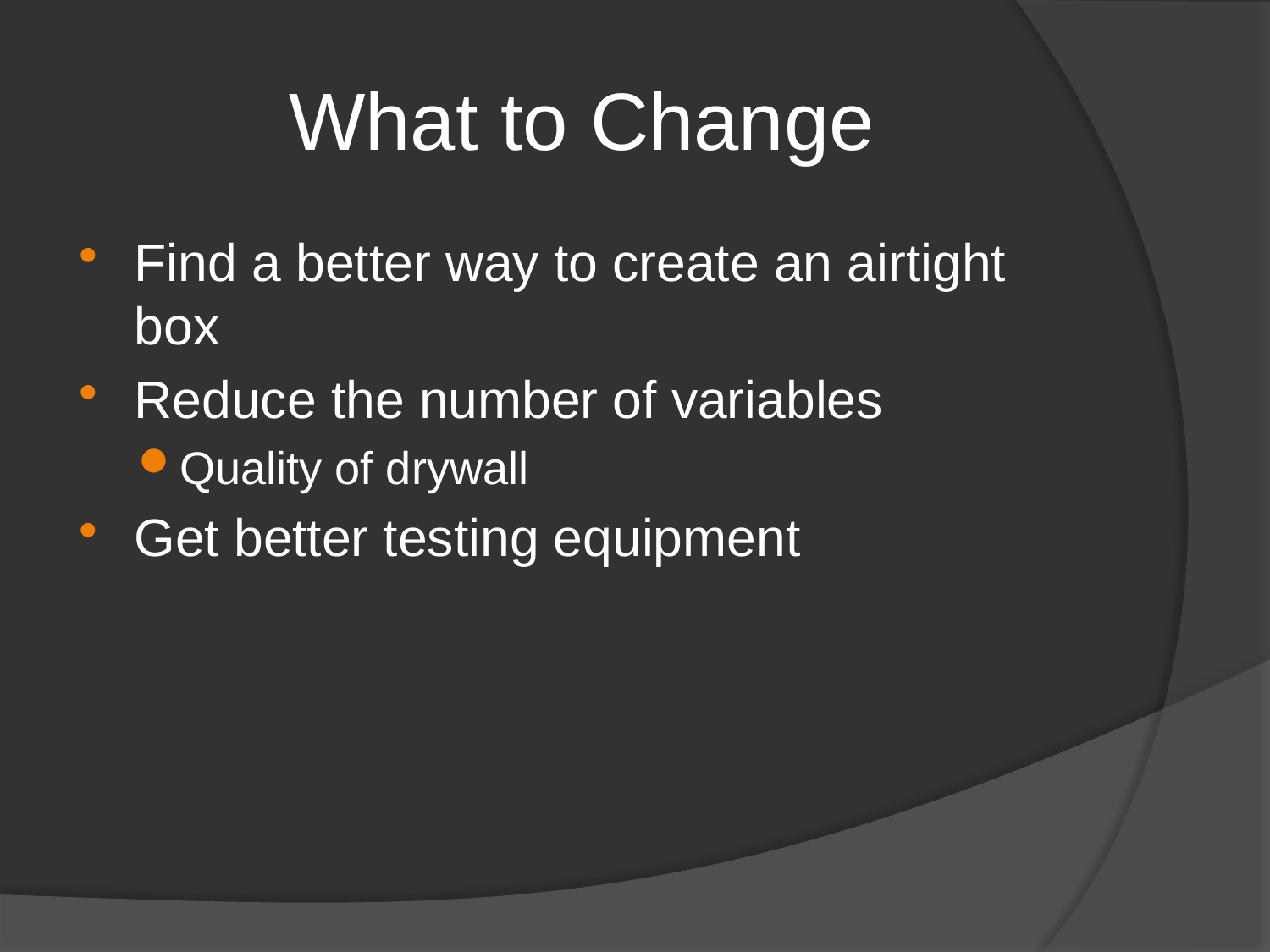

# What to Change
Find a better way to create an airtight box
Reduce the number of variables
Quality of drywall
Get better testing equipment